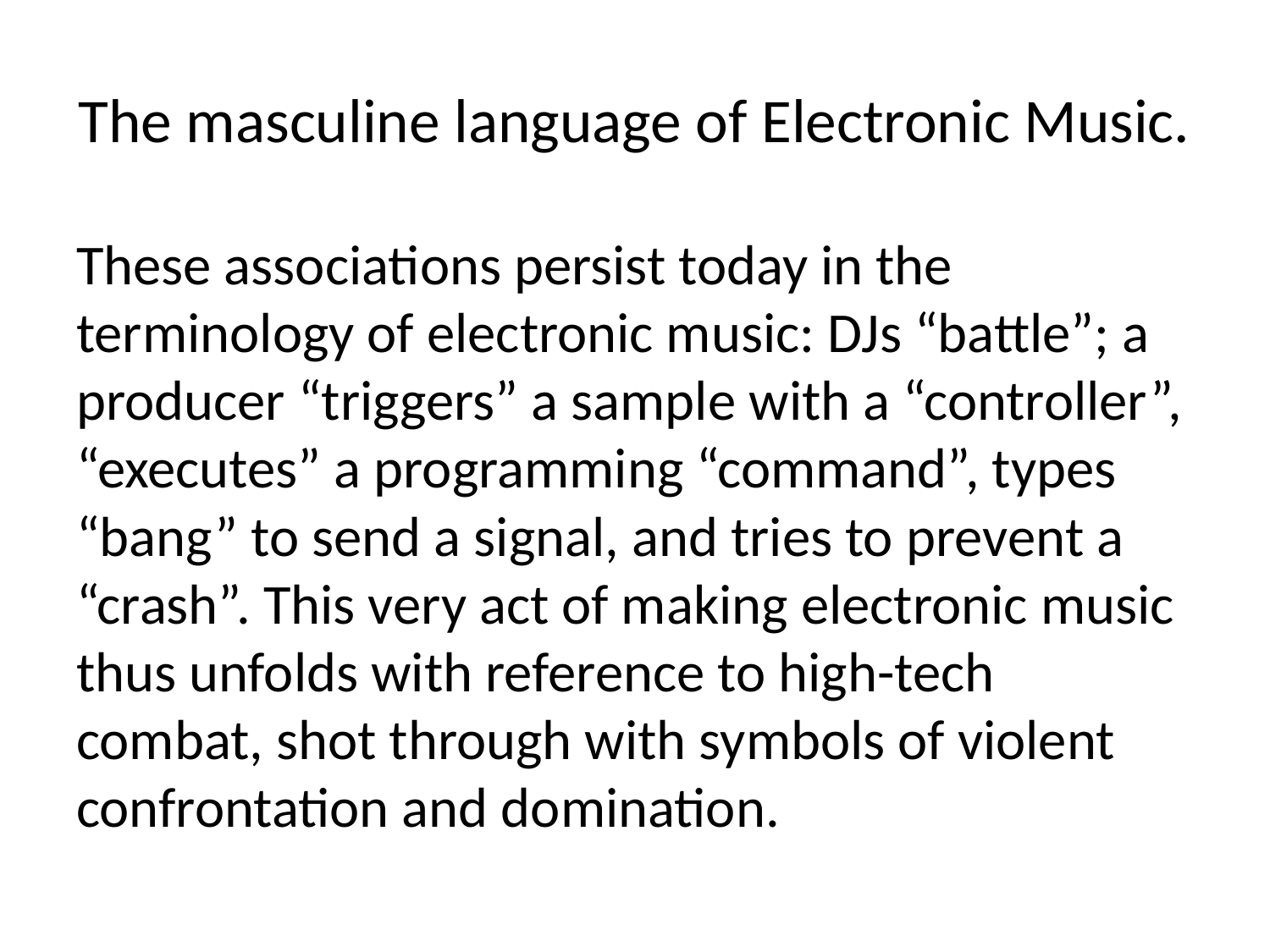

# The masculine language of Electronic Music.
These associations persist today in the terminology of electronic music: DJs “battle”; a producer “triggers” a sample with a “controller”, “executes” a programming “command”, types “bang” to send a signal, and tries to prevent a “crash”. This very act of making electronic music thus unfolds with reference to high-tech combat, shot through with symbols of violent confrontation and domination.